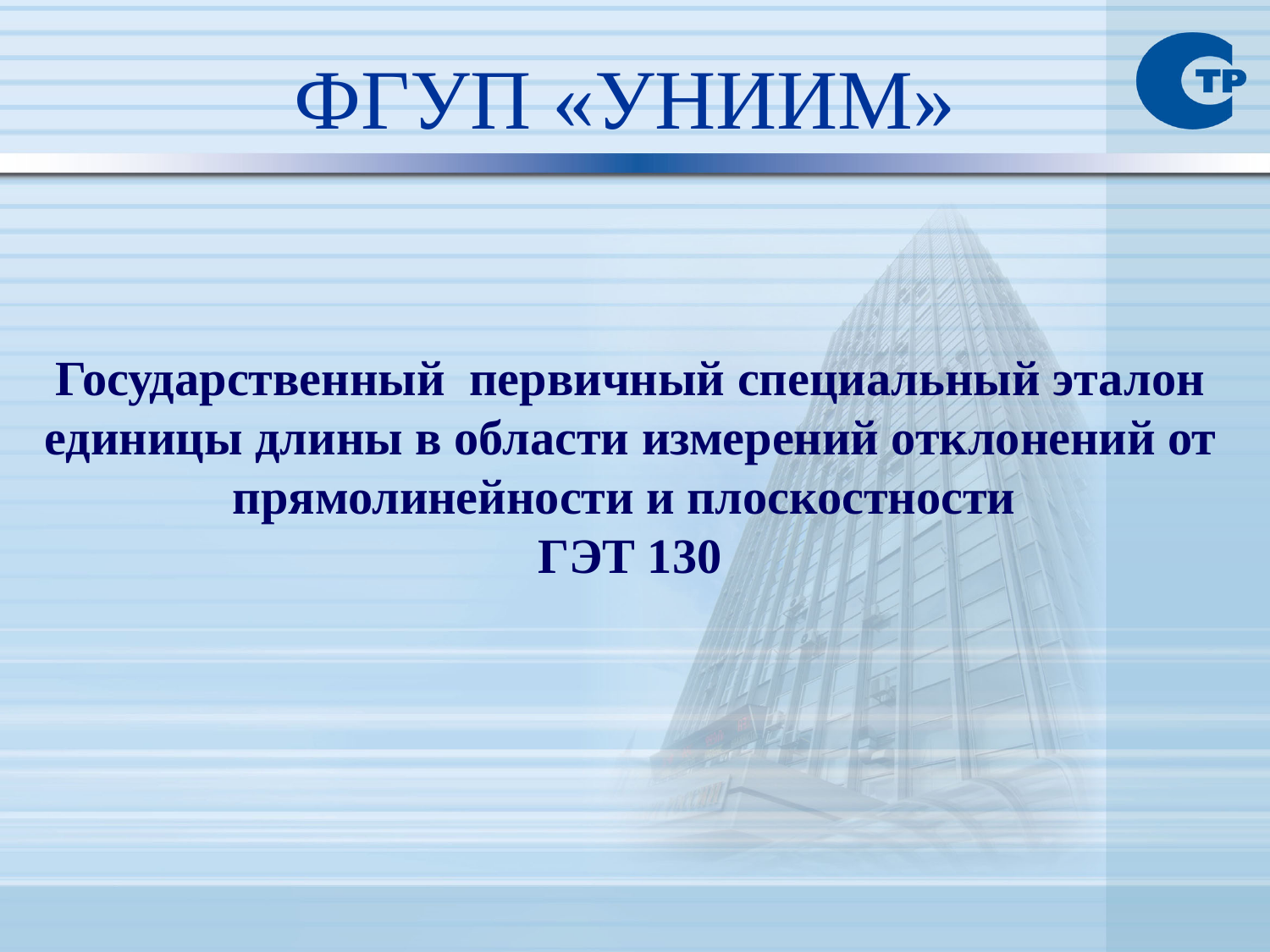

ФГУП «УНИИМ»
Государственный  первичный специальный эталон единицы длины в области измерений отклонений от прямолинейности и плоскостности
ГЭТ 130